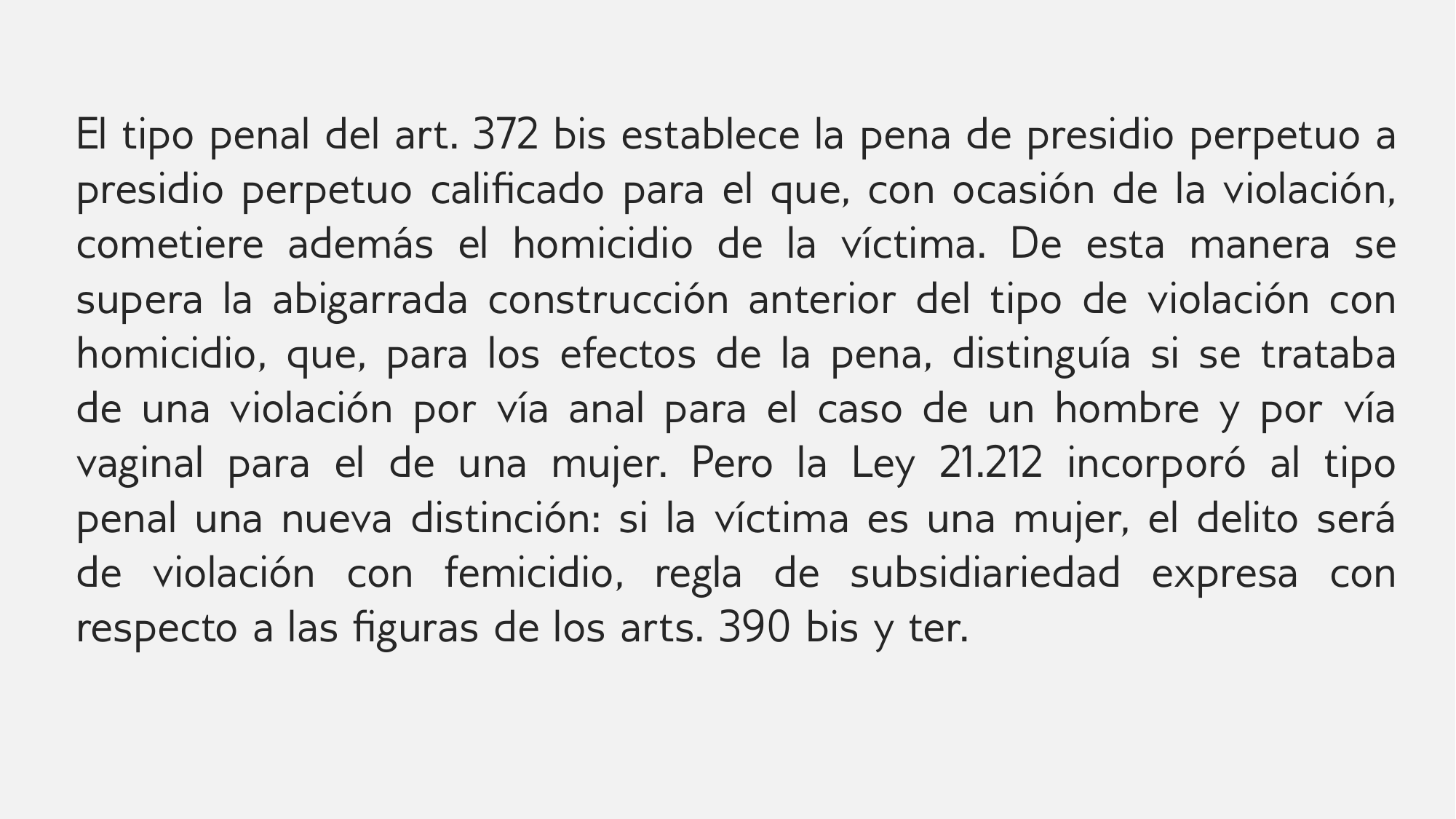

El tipo penal del art. 372 bis establece la pena de presidio perpetuo a presidio perpetuo calificado para el que, con ocasión de la violación, cometiere además el homicidio de la víctima. De esta manera se supera la abigarrada construcción anterior del tipo de violación con homicidio, que, para los efectos de la pena, distinguía si se trataba de una violación por vía anal para el caso de un hombre y por vía vaginal para el de una mujer. Pero la Ley 21.212 incorporó al tipo penal una nueva distinción: si la víctima es una mujer, el delito será de violación con femicidio, regla de subsidiariedad expresa con respecto a las figuras de los arts. 390 bis y ter.